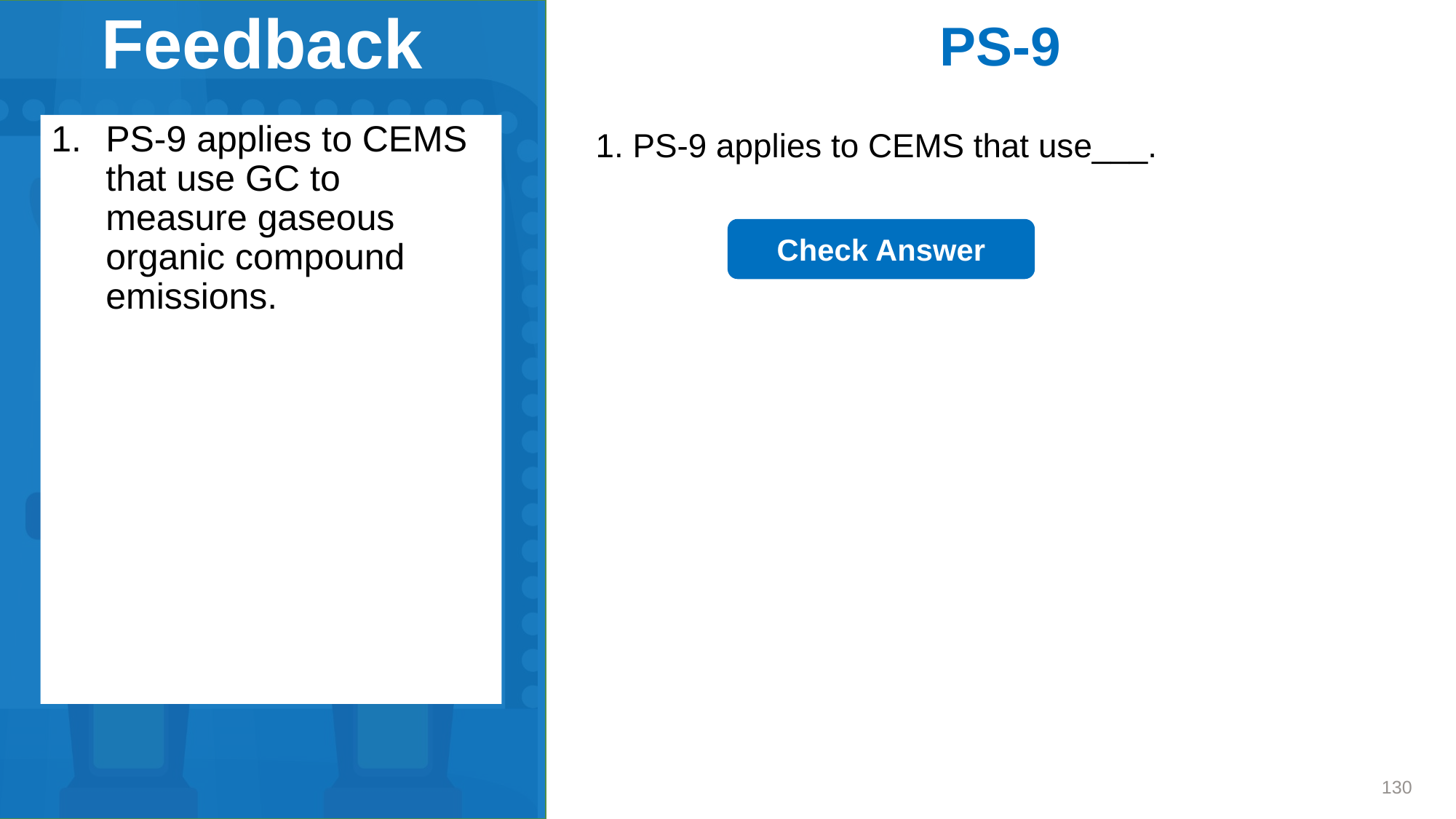

PS-9
PS-9 applies to CEMS that use GC to measure gaseous organic compound emissions.

1. PS-9 applies to CEMS that use___.

Check Answer
130